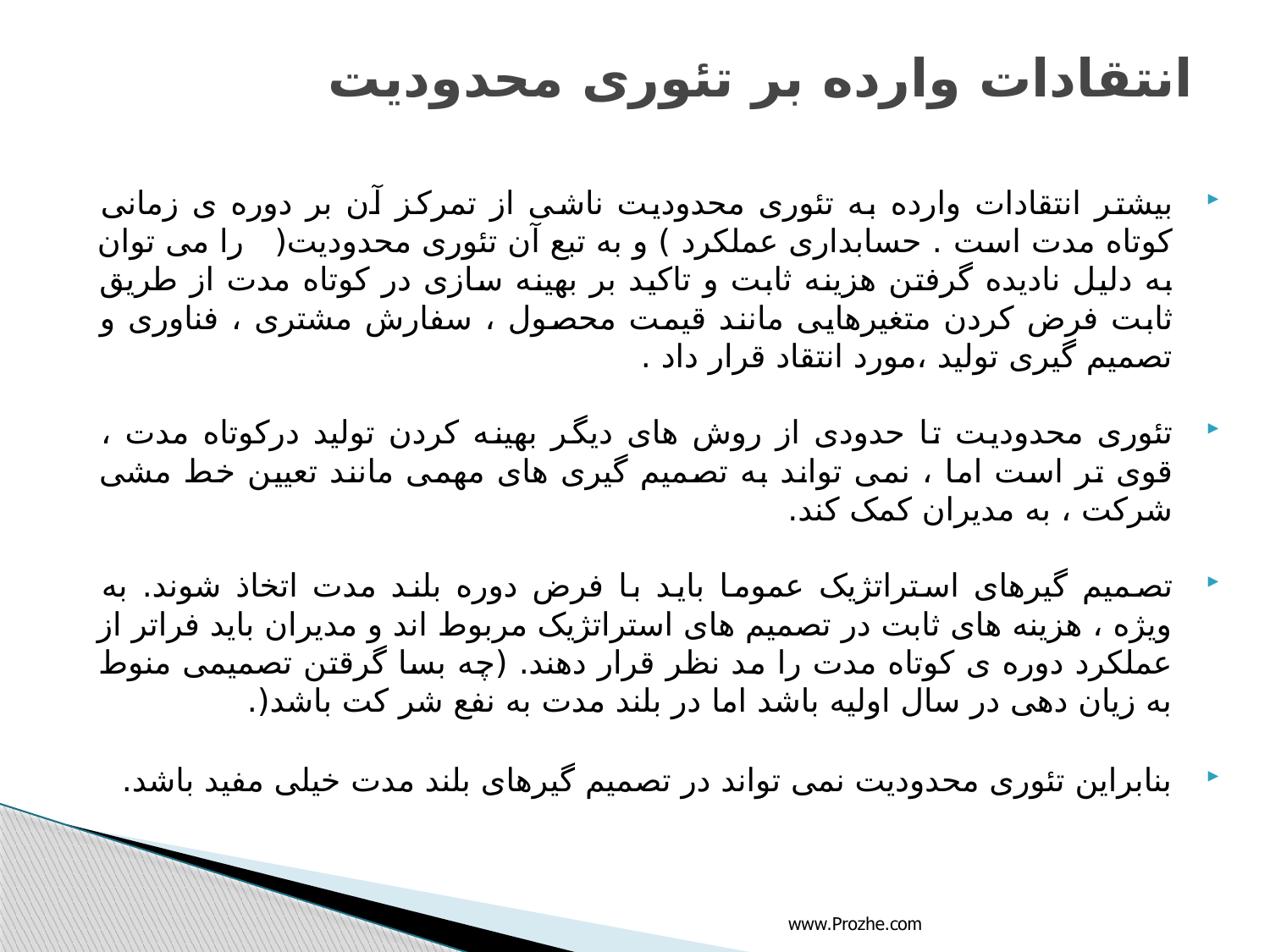

# انتقادات وارده بر تئوری محدودیت
بیشتر انتقادات وارده به تئوری محدودیت ناشی از تمرکز آن بر دوره ی زمانی کوتاه مدت است . حسابداری عملکرد ) و به تبع آن تئوری محدودیت(   را می توان به دلیل نادیده گرفتن هزینه ثابت و تاکید بر بهینه سازی در کوتاه مدت از طریق ثابت فرض کردن متغیرهایی مانند قیمت محصول ، سفارش مشتری ، فناوری و تصمیم گیری تولید ،مورد انتقاد قرار داد .

تئوری محدودیت تا حدودی از روش های دیگر بهینه کردن تولید درکوتاه مدت ، قوی تر است اما ، نمی تواند به تصمیم گیری های مهمی مانند تعیین خط مشی شرکت ، به مدیران کمک کند.

تصمیم گیرهای استراتژیک عموما باید با فرض دوره بلند مدت اتخاذ شوند. به ویژه ، هزینه های ثابت در تصمیم های استراتژیک مربوط اند و مدیران باید فراتر از عملکرد دوره ی کوتاه مدت را مد نظر قرار دهند. (چه بسا گرقتن تصمیمی منوط به زیان دهی در سال اولیه باشد اما در بلند مدت به نفع شر کت باشد(.

بنابراین تئوری محدودیت نمی تواند در تصمیم گیرهای بلند مدت خیلی مفید باشد.

www.Prozhe.com